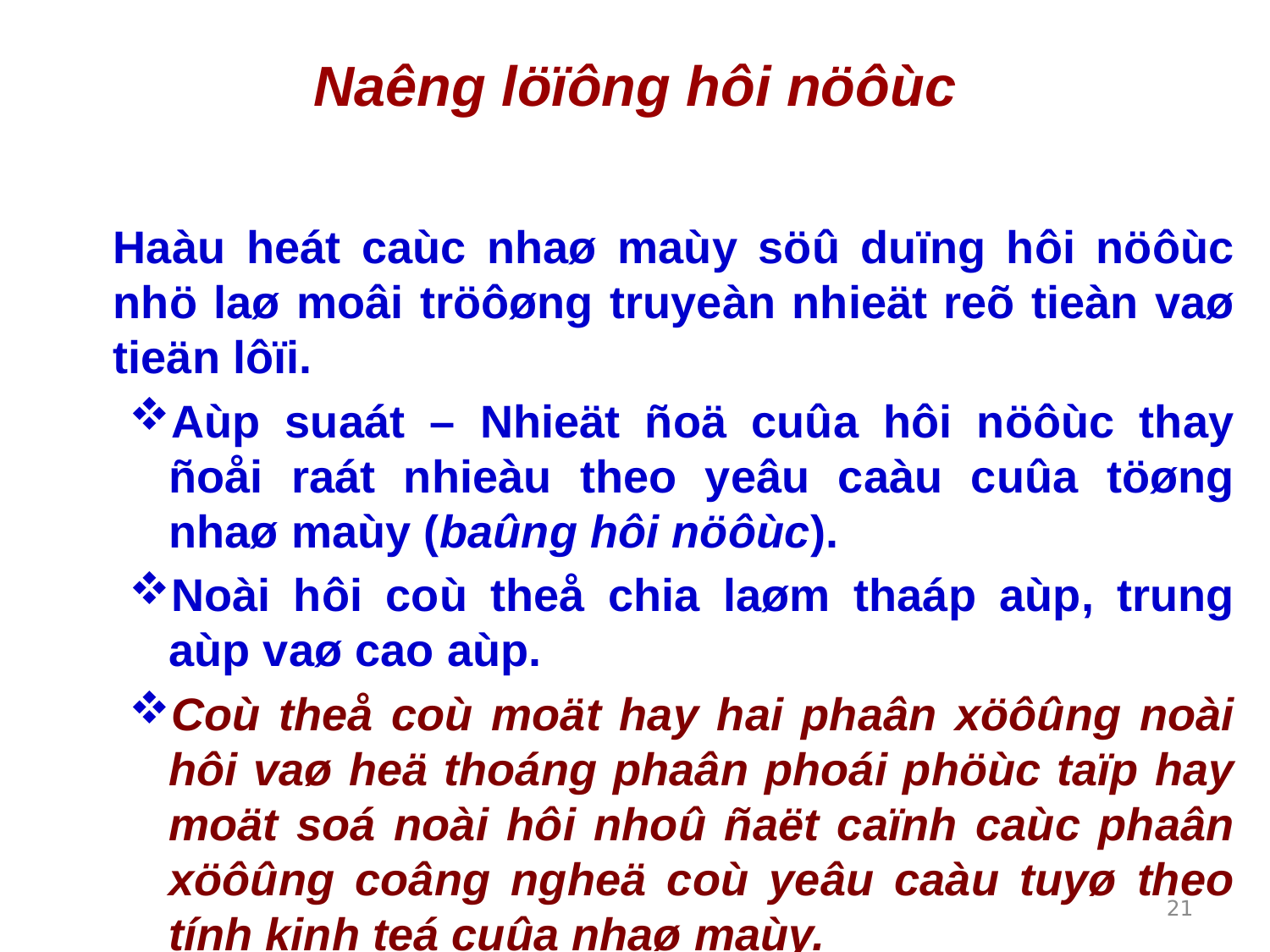

# Naêng löïông hôi nöôùc
	Haàu heát caùc nhaø maùy söû duïng hôi nöôùc nhö laø moâi tröôøng truyeàn nhieät reõ tieàn vaø tieän lôïi.
Aùp suaát – Nhieät ñoä cuûa hôi nöôùc thay ñoåi raát nhieàu theo yeâu caàu cuûa töøng nhaø maùy (baûng hôi nöôùc).
Noài hôi coù theå chia laøm thaáp aùp, trung aùp vaø cao aùp.
Coù theå coù moät hay hai phaân xöôûng noài hôi vaø heä thoáng phaân phoái phöùc taïp hay moät soá noài hôi nhoû ñaët caïnh caùc phaân xöôûng coâng ngheä coù yeâu caàu tuyø theo tính kinh teá cuûa nhaø maùy.
21